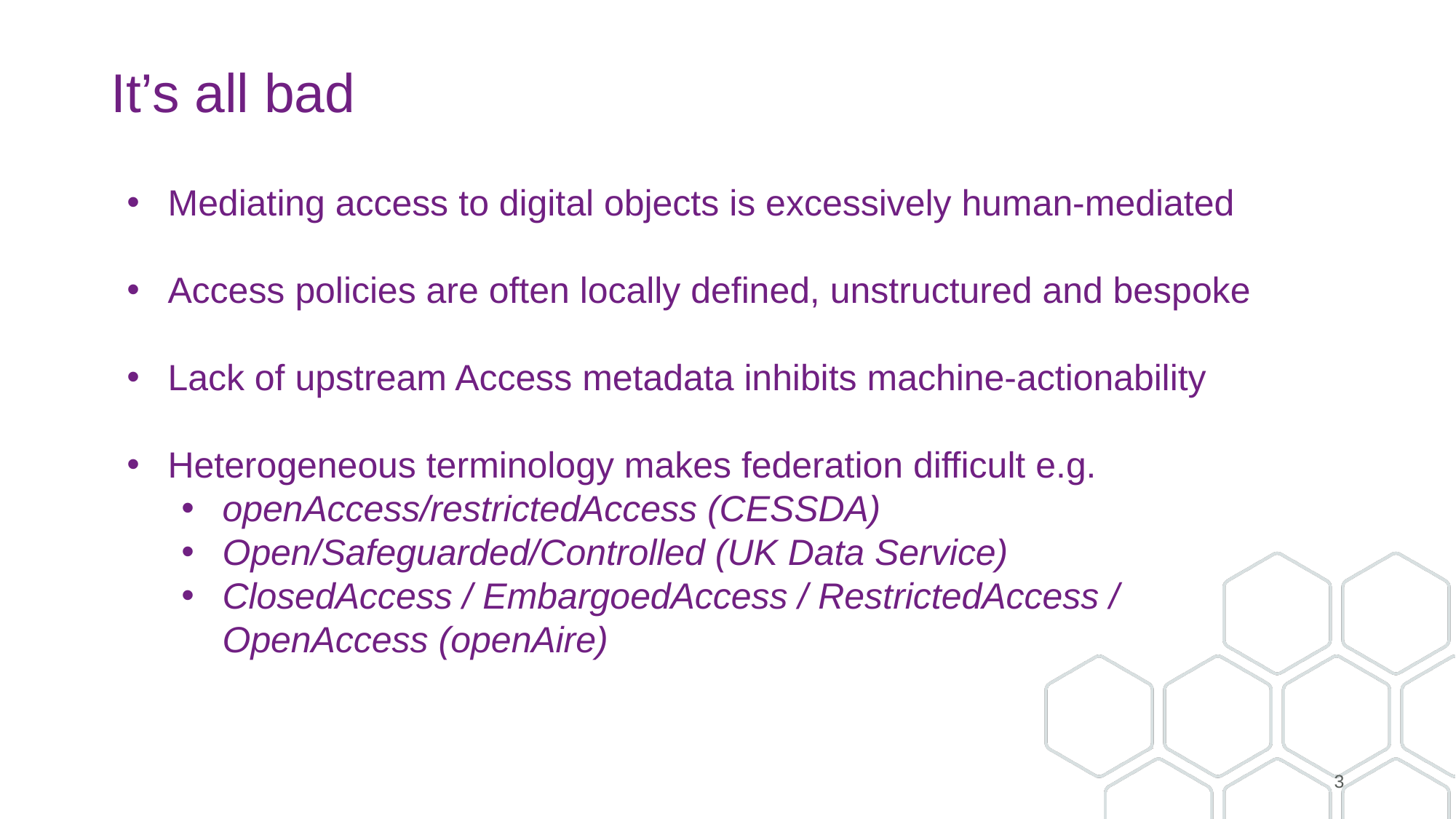

# It’s all bad
Mediating access to digital objects is excessively human-mediated
Access policies are often locally defined, unstructured and bespoke
Lack of upstream Access metadata inhibits machine-actionability
Heterogeneous terminology makes federation difficult e.g.
openAccess/restrictedAccess (CESSDA)
Open/Safeguarded/Controlled (UK Data Service)
ClosedAccess / EmbargoedAccess / RestrictedAccess / OpenAccess (openAire)

3